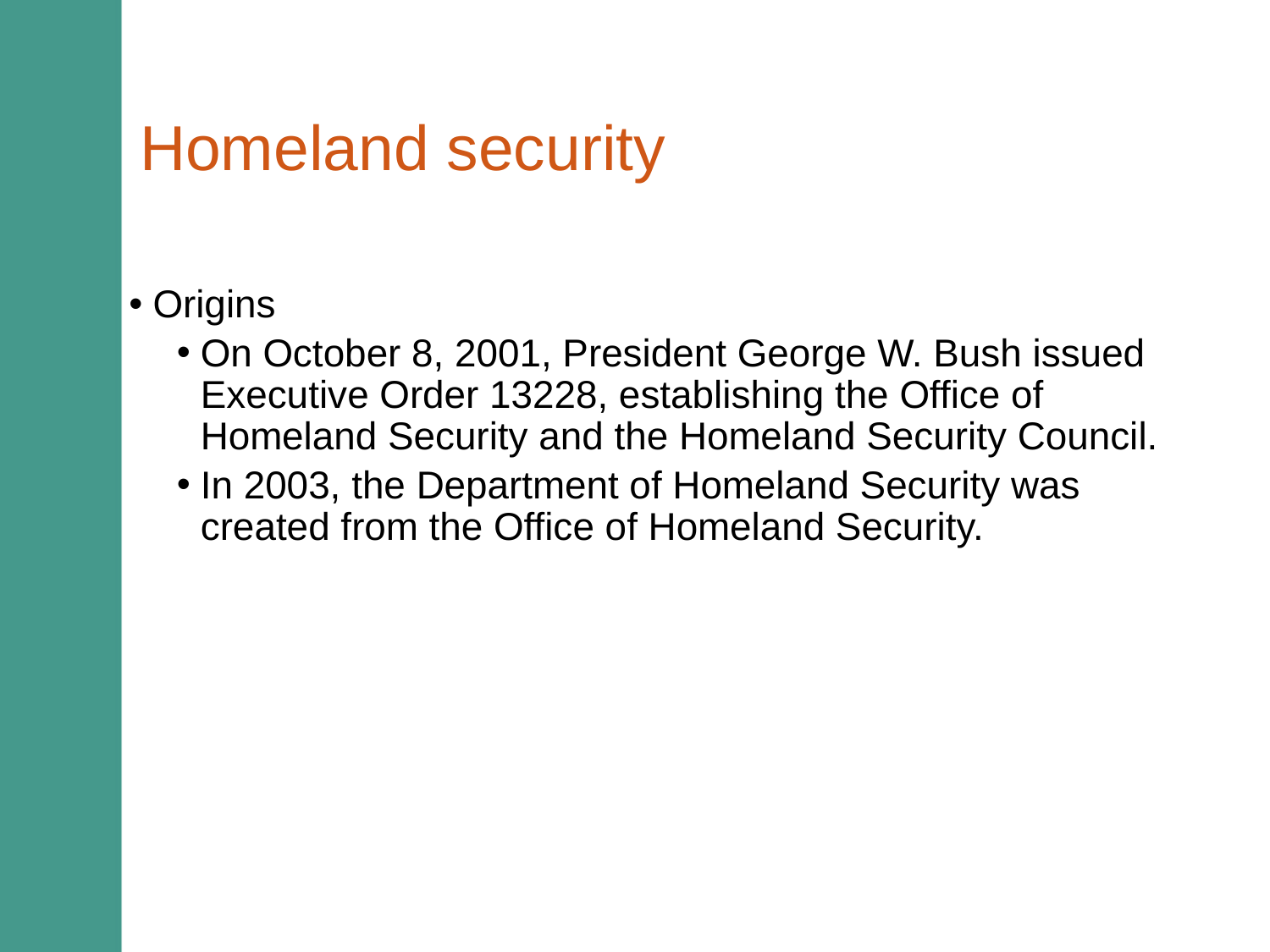

# Homeland security
Origins
On October 8, 2001, President George W. Bush issued Executive Order 13228, establishing the Office of Homeland Security and the Homeland Security Council.
In 2003, the Department of Homeland Security was created from the Office of Homeland Security.